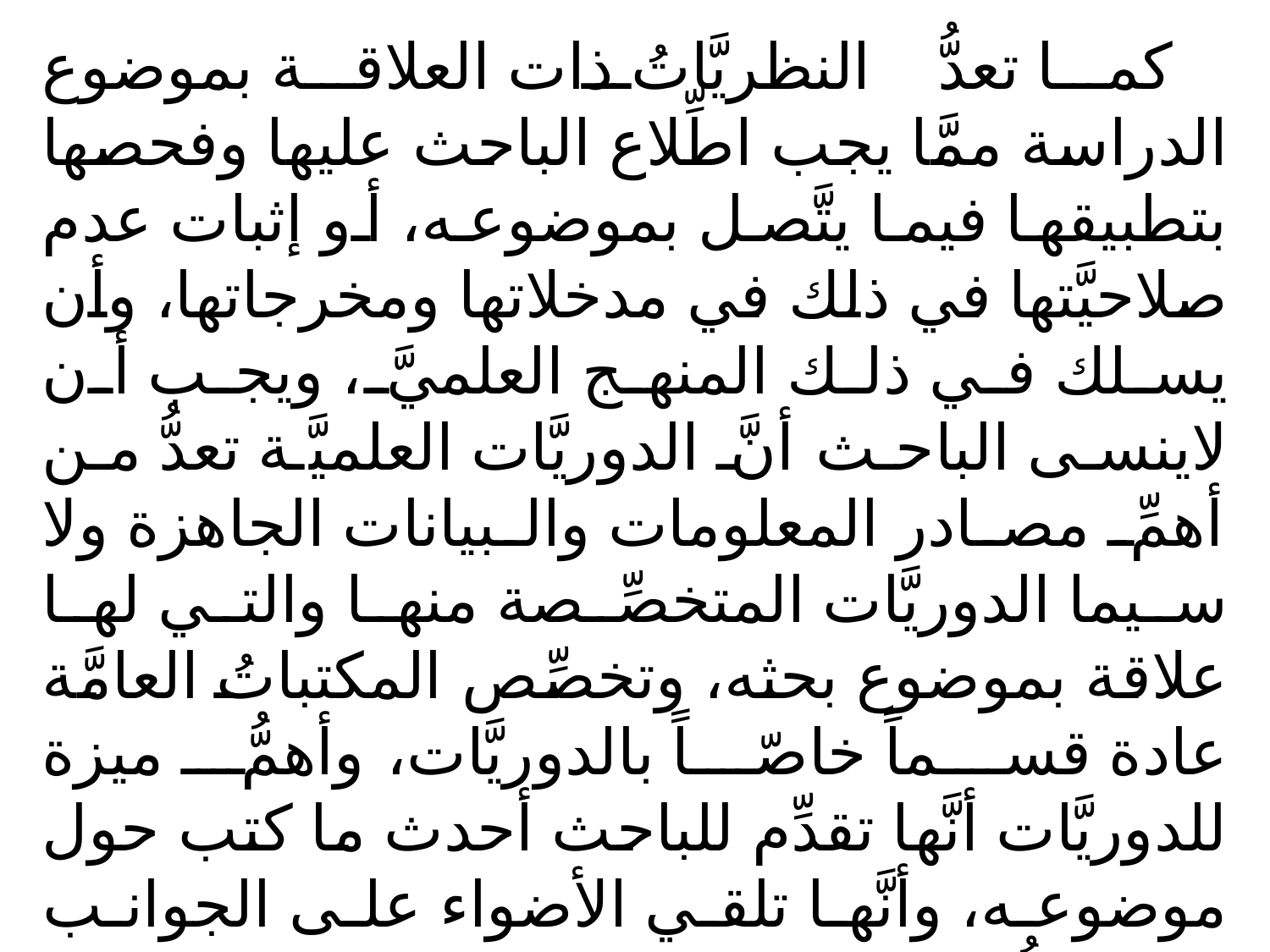

كما تعدُّ النظريَّاتُ ذات العلاقة بموضوع الدراسة ممَّا يجب اطِّلاع الباحث عليها وفحصها بتطبيقها فيما يتَّصل بموضوعه، أو إثبات عدم صلاحيَّتها في ذلك في مدخلاتها ومخرجاتها، وأن يسلك في ذلك المنهج العلميَّ، ويجب أن لاينسى الباحث أنَّ الدوريَّات العلميَّة تعدُّ من أهمِّ مصادر المعلومات والبيانات الجاهزة ولا سيما الدوريَّات المتخصِّصة منها والتي لها علاقة بموضوع بحثه، وتخصِّص المكتباتُ العامَّة عادة قسماً خاصّاً بالدوريَّات، وأهمُّ ميزة للدوريَّات أنَّها تقدِّم للباحث أحدث ما كتب حول موضوعه، وأنَّها تلقي الأضواء على الجوانب التي تعدُّ مثارَ جدلٍ بين الباحثين بمختلف حقول التخصُّص، وتلك الجوانب تعدُّ مشكلاتٍ جديرة بإجراء أبحاث بشأنها .